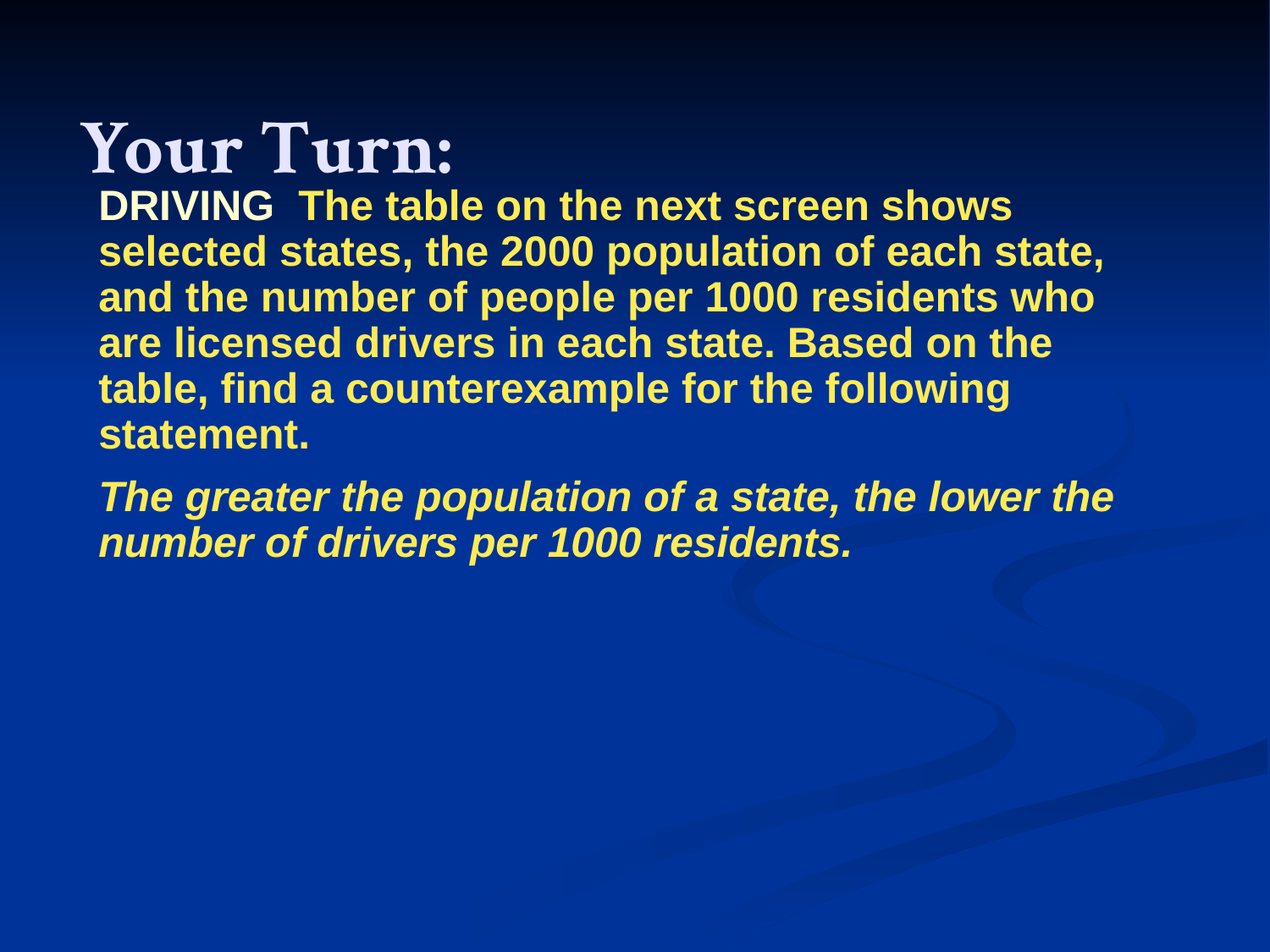

# Your Turn:
DRIVING  The table on the next screen shows selected states, the 2000 population of each state, and the number of people per 1000 residents who are licensed drivers in each state. Based on the table, find a counterexample for the following statement.
The greater the population of a state, the lower the number of drivers per 1000 residents.